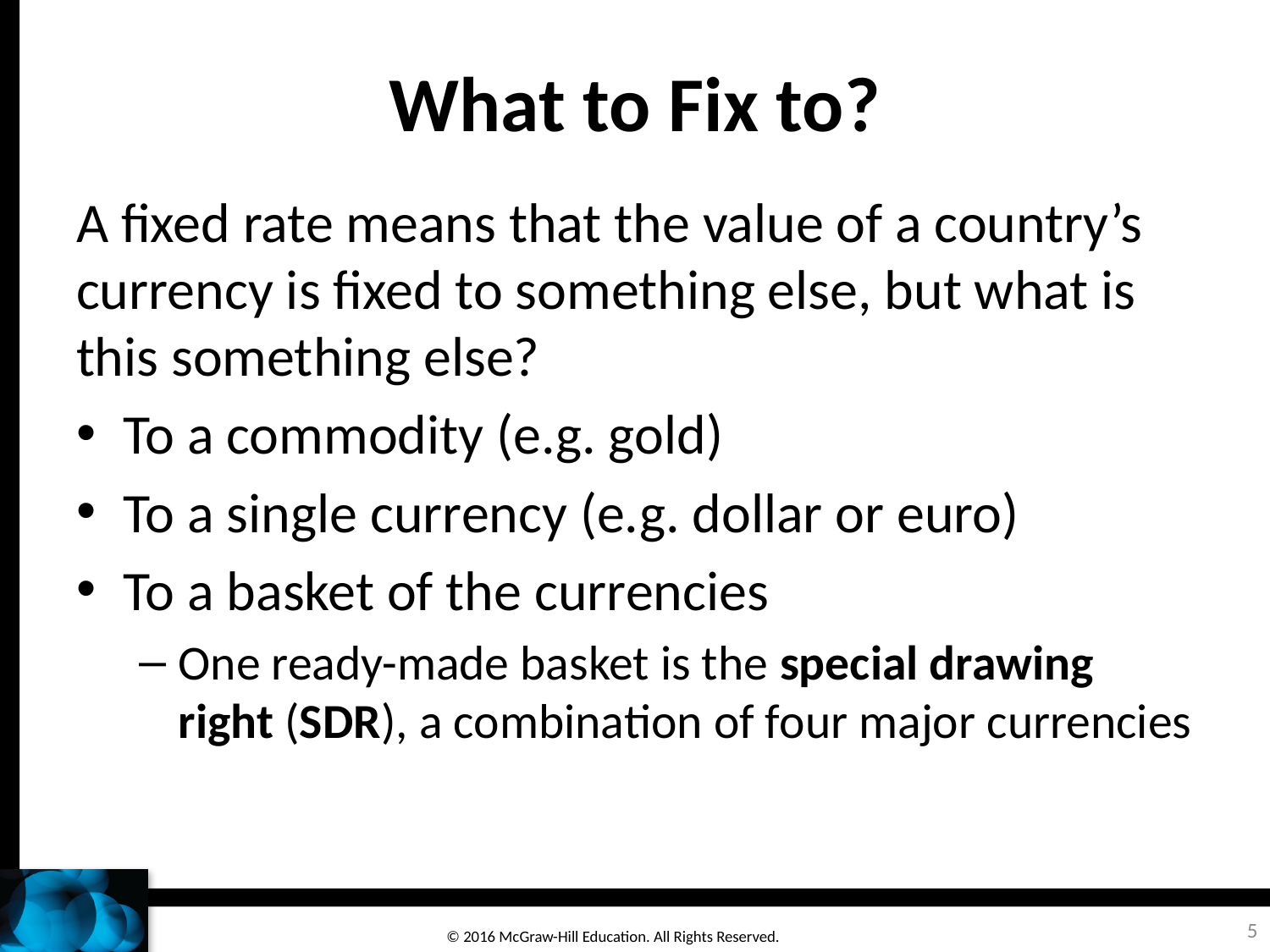

# What to Fix to?
A fixed rate means that the value of a country’s currency is fixed to something else, but what is this something else?
To a commodity (e.g. gold)
To a single currency (e.g. dollar or euro)
To a basket of the currencies
One ready-made basket is the special drawing right (SDR), a combination of four major currencies

5
© 2016 McGraw-Hill Education. All Rights Reserved.